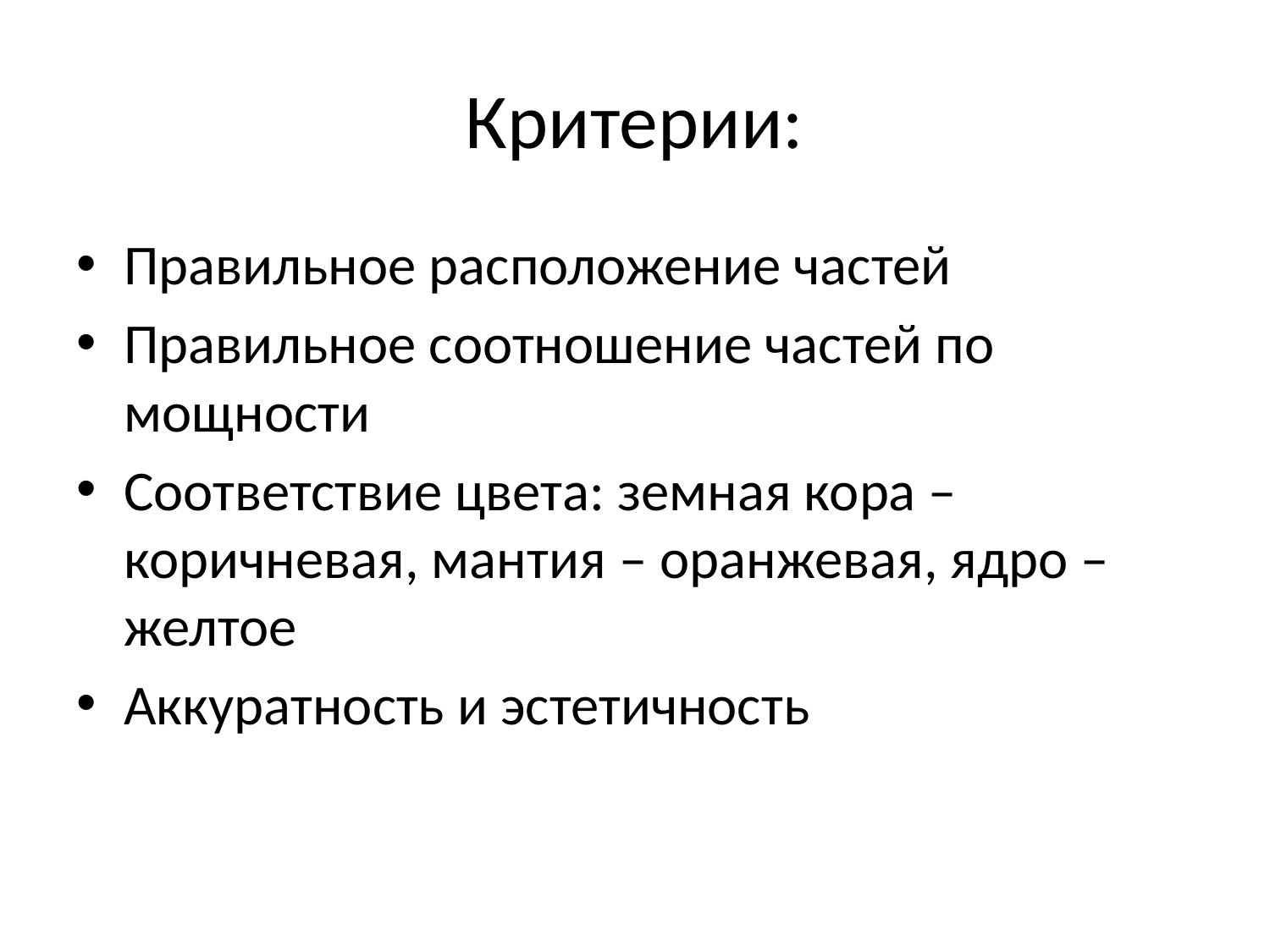

# Критерии:
Правильное расположение частей
Правильное соотношение частей по мощности
Соответствие цвета: земная кора – коричневая, мантия – оранжевая, ядро – желтое
Аккуратность и эстетичность